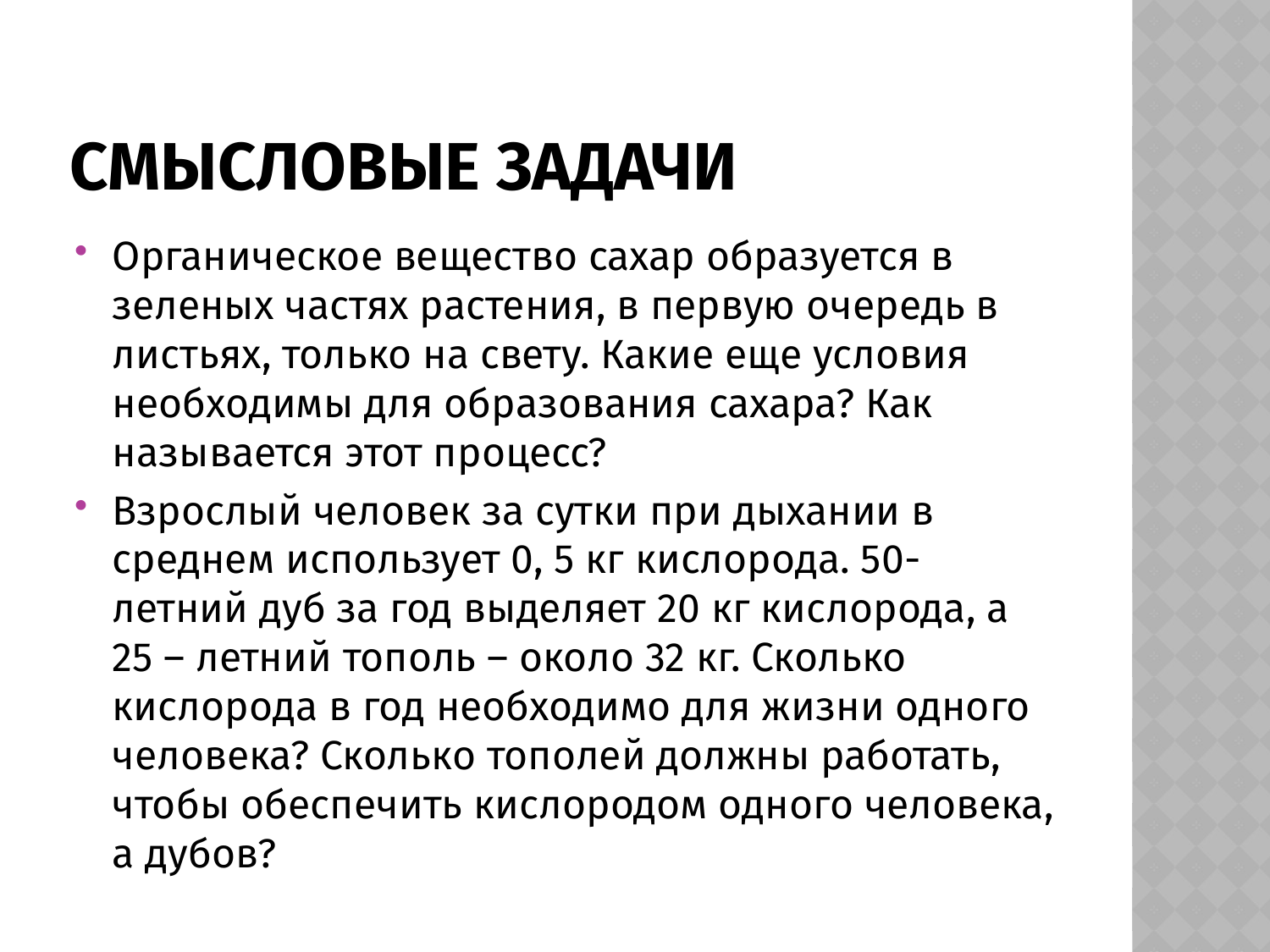

# Смысловые задачи
Органическое вещество сахар образуется в зеленых частях растения, в первую очередь в листьях, только на свету. Какие еще условия необходимы для образования сахара? Как называется этот процесс?
Взрослый человек за сутки при дыхании в среднем использует 0, 5 кг кислорода. 50-летний дуб за год выделяет 20 кг кислорода, а 25 – летний тополь – около 32 кг. Сколько кислорода в год необходимо для жизни одного человека? Сколько тополей должны работать, чтобы обеспечить кислородом одного человека, а дубов?